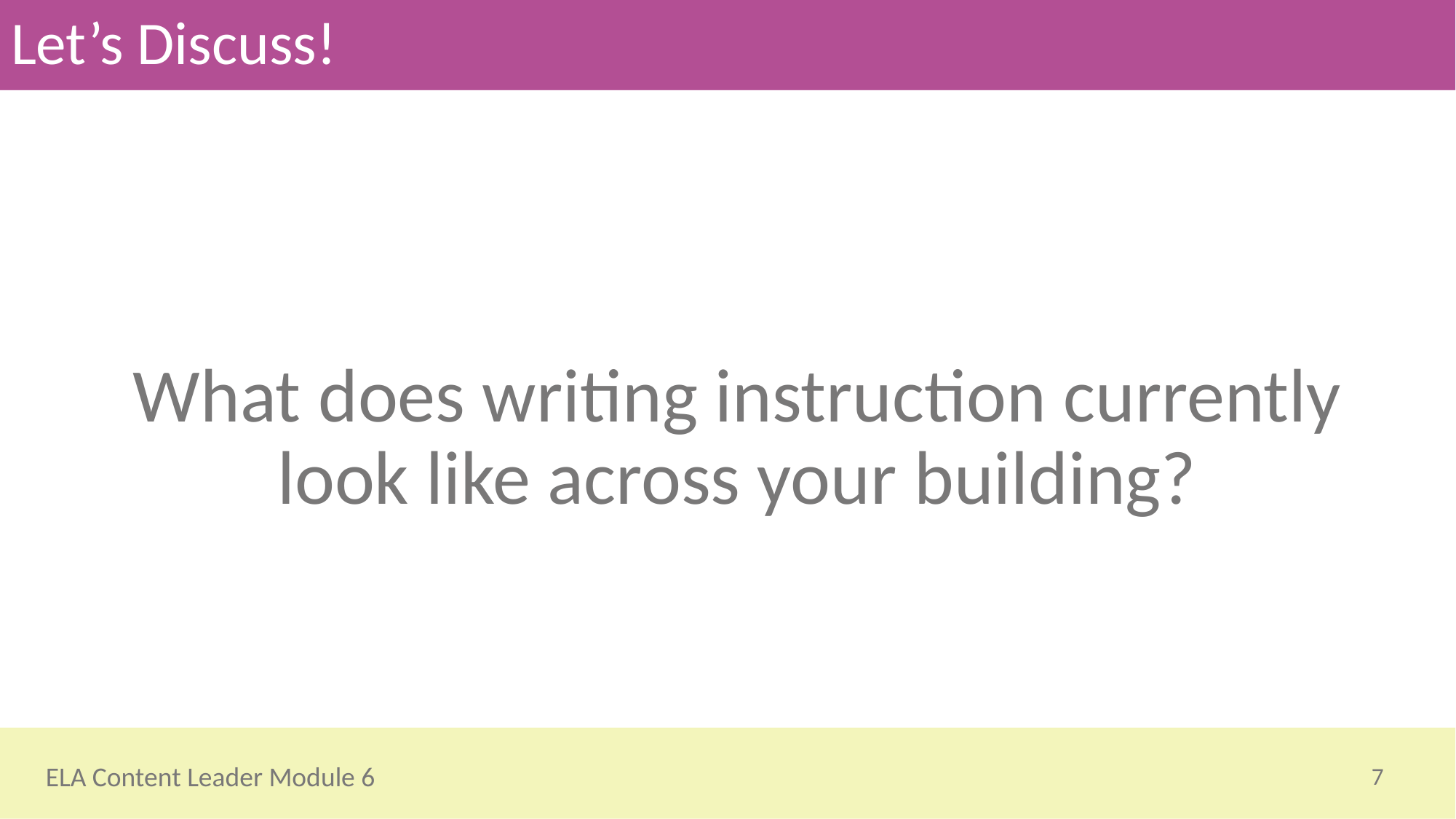

# Let’s Discuss!

What does writing instruction currently look like across your building?
7